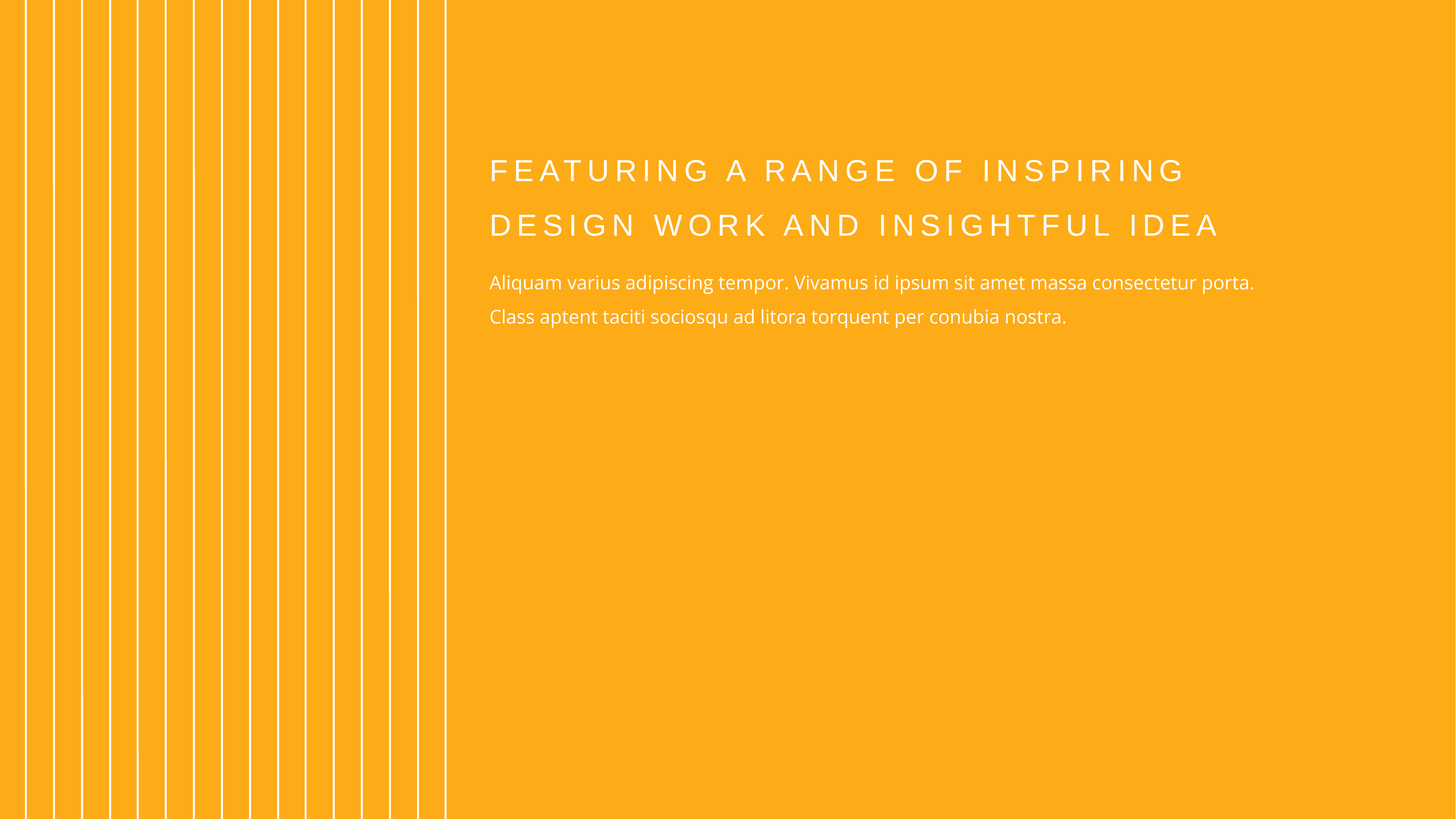

FEATURING A RANGE OF INSPIRING DESIGN WORK AND INSIGHTFUL IDEA
Aliquam varius adipiscing tempor. Vivamus id ipsum sit amet massa consectetur porta. Class aptent taciti sociosqu ad litora torquent per conubia nostra.